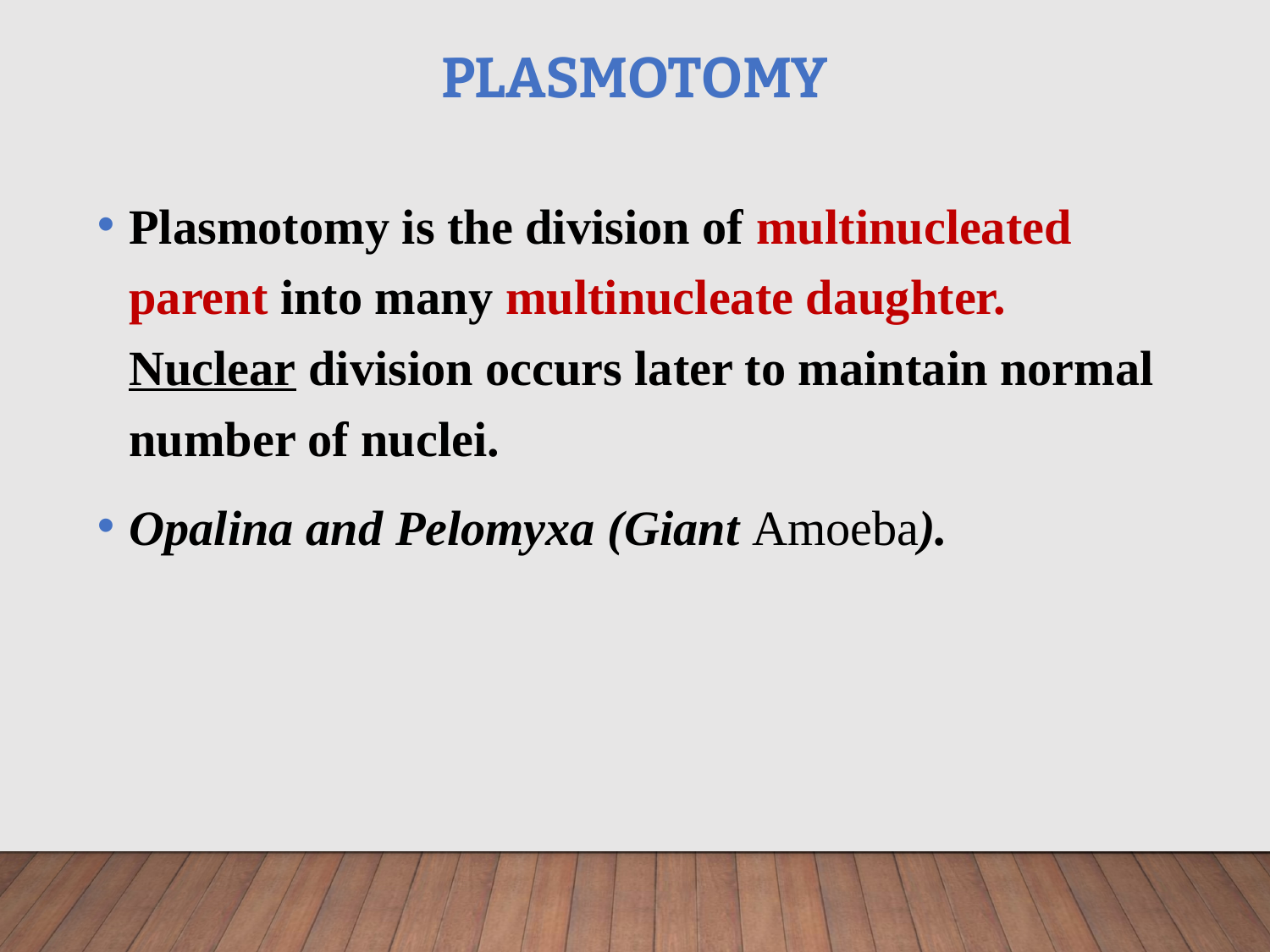

# Plasmotomy

Plasmotomy is the division of multinucleated parent into many multinucleate daughter. Nuclear division occurs later to maintain normal number of nuclei.
Opalina and Pelomyxa (Giant Amoeba).